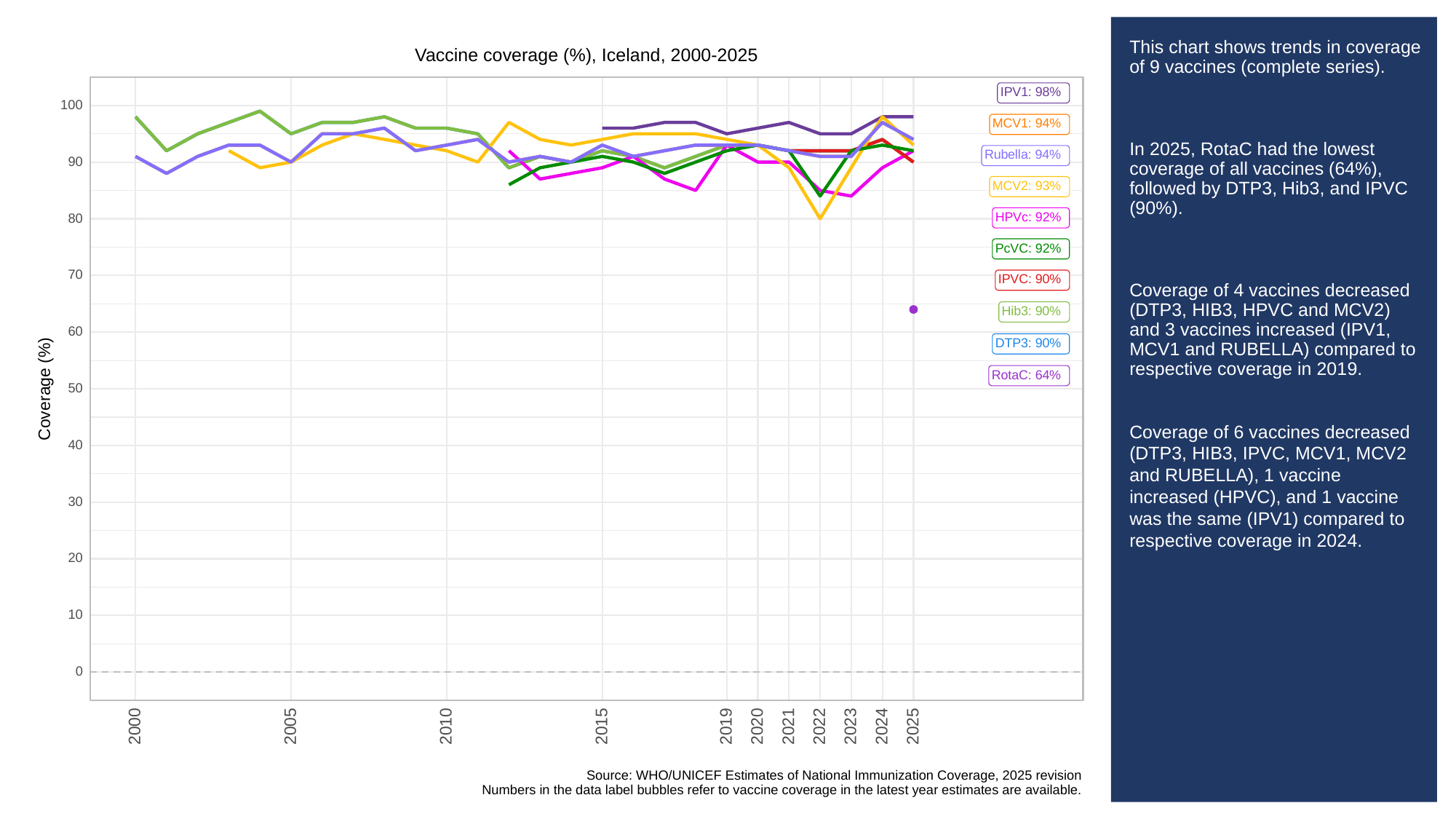

# This chart shows trends in coverage of 9 vaccines (complete series).

In 2025, RotaC had the lowest coverage of all vaccines (64%), followed by DTP3, Hib3, and IPVC (90%).

Coverage of 4 vaccines decreased (DTP3, HIB3, HPVC and MCV2) and 3 vaccines increased (IPV1, MCV1 and RUBELLA) compared to respective coverage in 2019.

Coverage of 6 vaccines decreased (DTP3, HIB3, IPVC, MCV1, MCV2 and RUBELLA), 1 vaccine increased (HPVC), and 1 vaccine was the same (IPV1) compared to respective coverage in 2024.

Vaccine coverage (%), Iceland, 2000-2025

IPV1: 98%

100

MCV1: 94%

Rubella: 94%

90

MCV2: 93%

HPVc: 92%
80

PcVC: 92%

70
IPVC: 90%

Hib3: 90%

60

DTP3: 90%

RotaC: 64%
Coverage (%)
50

40

30

20

10

0

2023
2000
2005
2010
2015
2019
2020
2021
2022
2024
2025
Source: WHO/UNICEF Estimates of National Immunization Coverage, 2025 revision
Numbers in the data label bubbles refer to vaccine coverage in the latest year estimates are available.